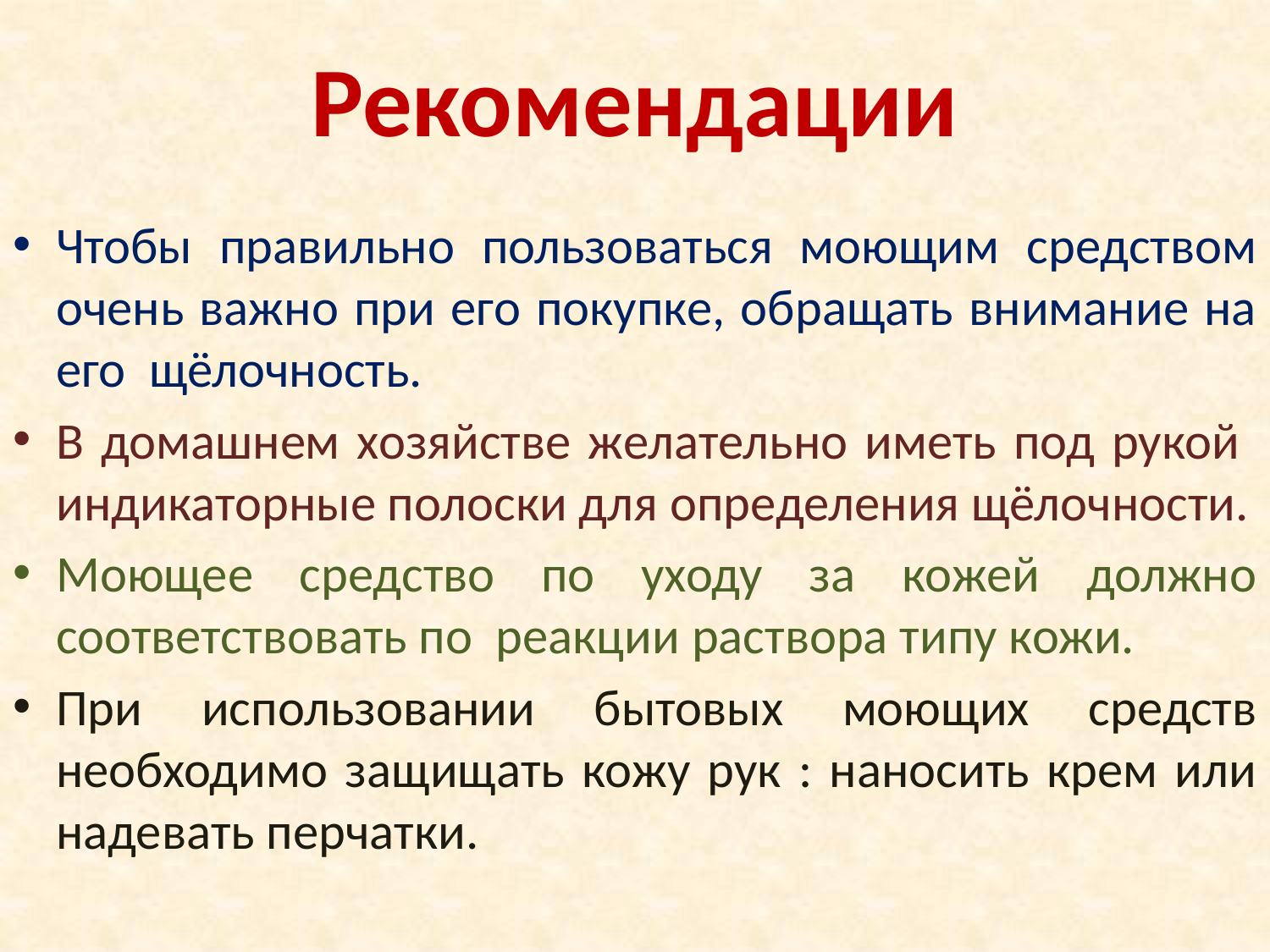

# Рекомендации
Чтобы правильно пользоваться моющим средством очень важно при его покупке, обращать внимание на его  щёлочность.
В домашнем хозяйстве желательно иметь под рукой  индикаторные полоски для определения щёлочности.
Моющее средство по уходу за кожей должно соответствовать по  реакции раствора типу кожи.
При использовании бытовых моющих средств необходимо защищать кожу рук : наносить крем или надевать перчатки.